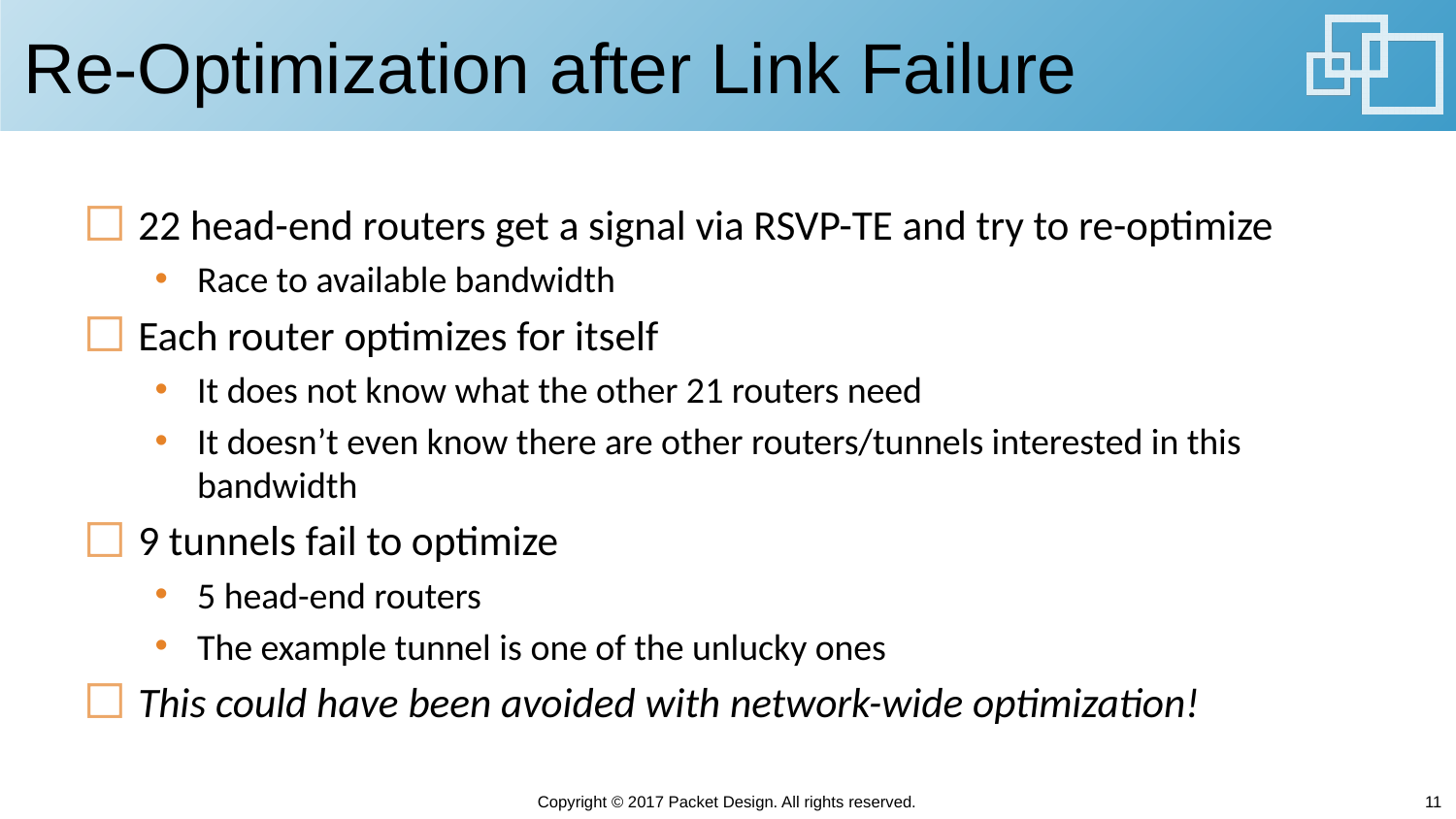

# Re-Optimization after Link Failure
22 head-end routers get a signal via RSVP-TE and try to re-optimize
Race to available bandwidth
Each router optimizes for itself
It does not know what the other 21 routers need
It doesn’t even know there are other routers/tunnels interested in this bandwidth
9 tunnels fail to optimize
5 head-end routers
The example tunnel is one of the unlucky ones
This could have been avoided with network-wide optimization!

Copyright © 2017 Packet Design. All rights reserved.
11